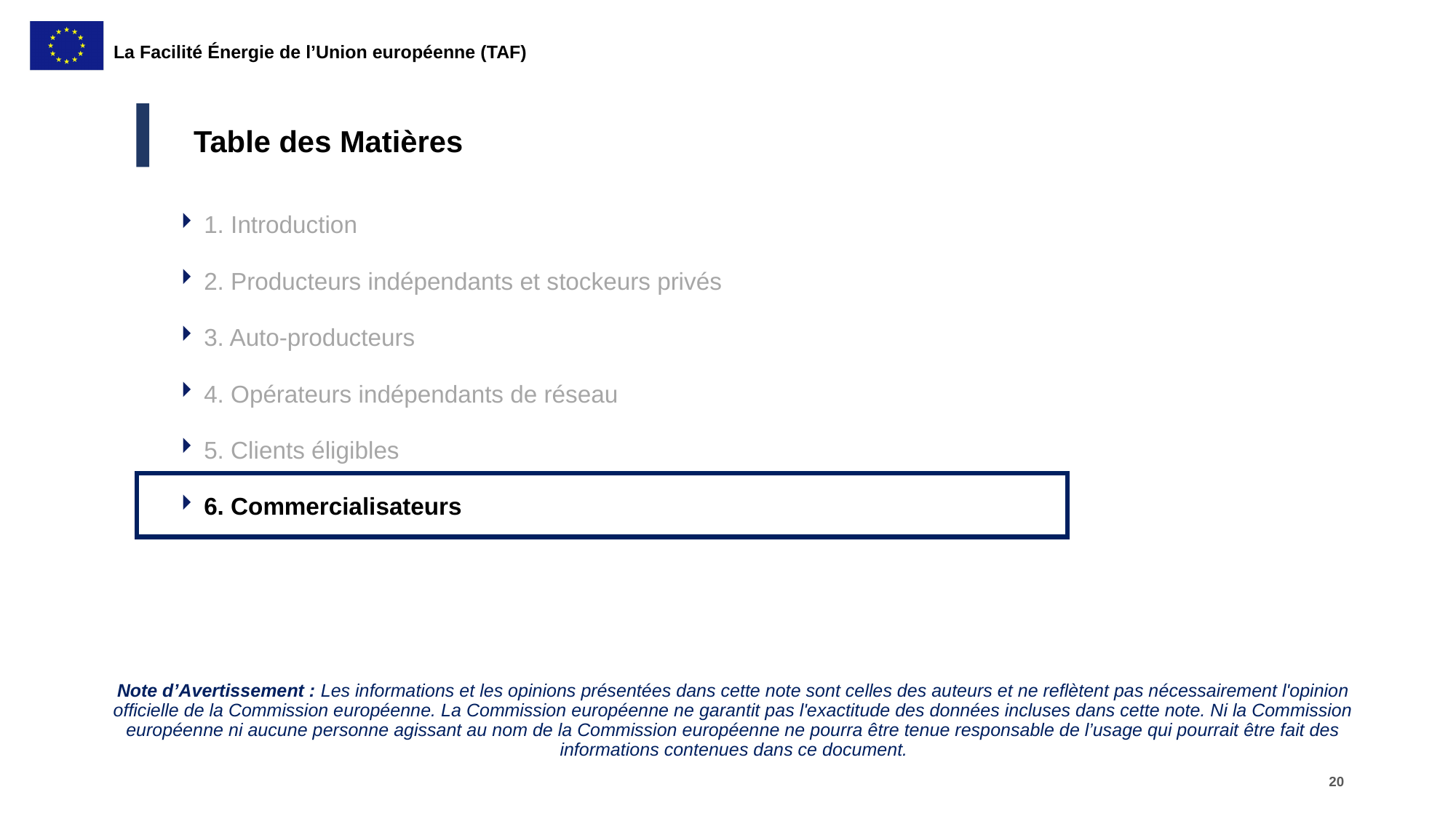

Table des Matières
1. Introduction
2. Producteurs indépendants et stockeurs privés
3. Auto-producteurs
4. Opérateurs indépendants de réseau
5. Clients éligibles
6. Commercialisateurs

Note d’Avertissement : Les informations et les opinions présentées dans cette note sont celles des auteurs et ne reflètent pas nécessairement l'opinion officielle de la Commission européenne. La Commission européenne ne garantit pas l'exactitude des données incluses dans cette note. Ni la Commission européenne ni aucune personne agissant au nom de la Commission européenne ne pourra être tenue responsable de l’usage qui pourrait être fait des informations contenues dans ce document.
20